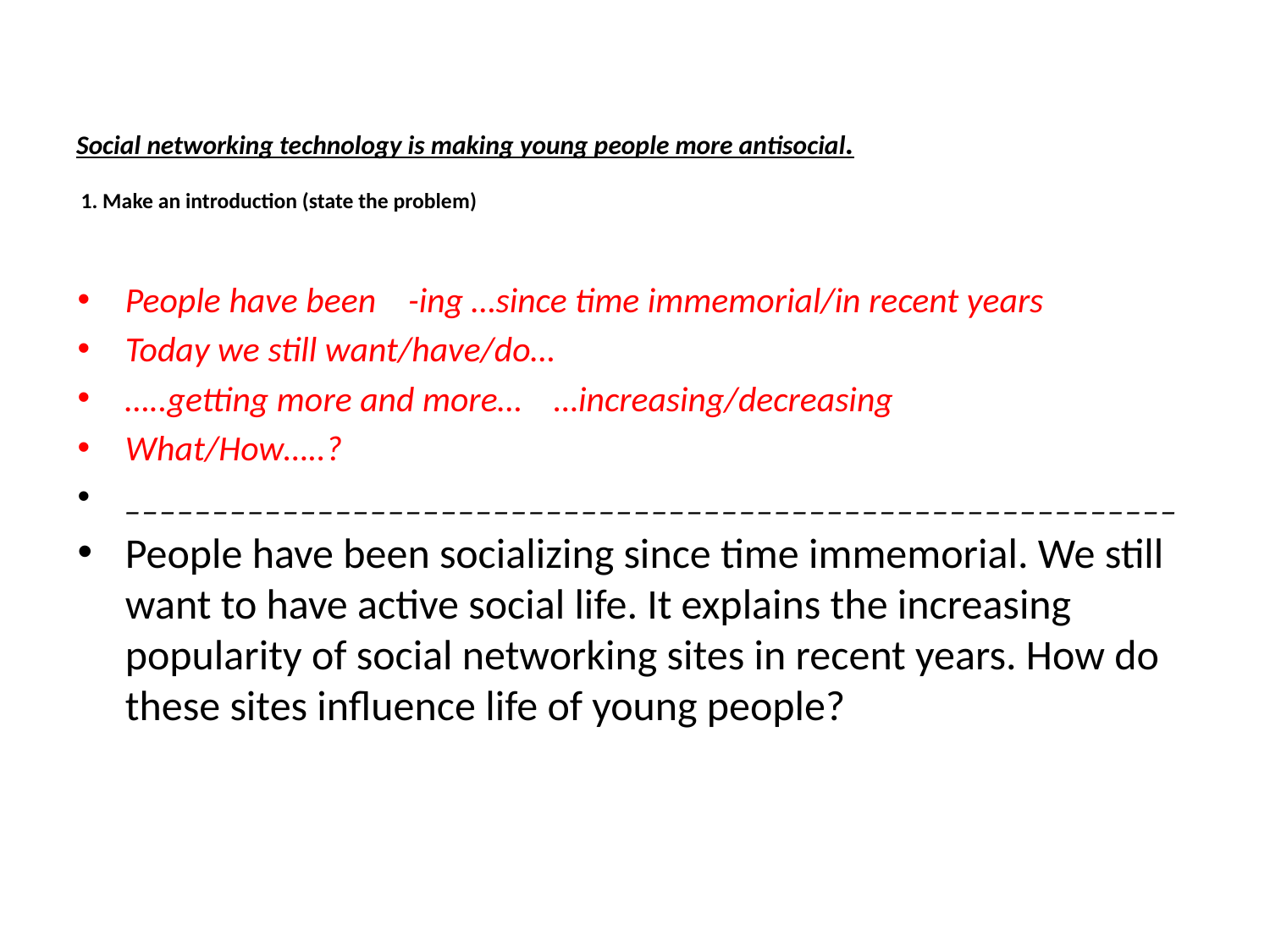

# Social networking technology is making young people more antisocial. 1. Make an introduction (state the problem)

People have been    -ing …since time immemorial/in recent years
Today we still want/have/do…
…..getting more and more…    …increasing/decreasing
What/How…..?
____________________________________________________________
People have been socializing since time immemorial. We still want to have active social life. It explains the increasing popularity of social networking sites in recent years. How do these sites influence life of young people?